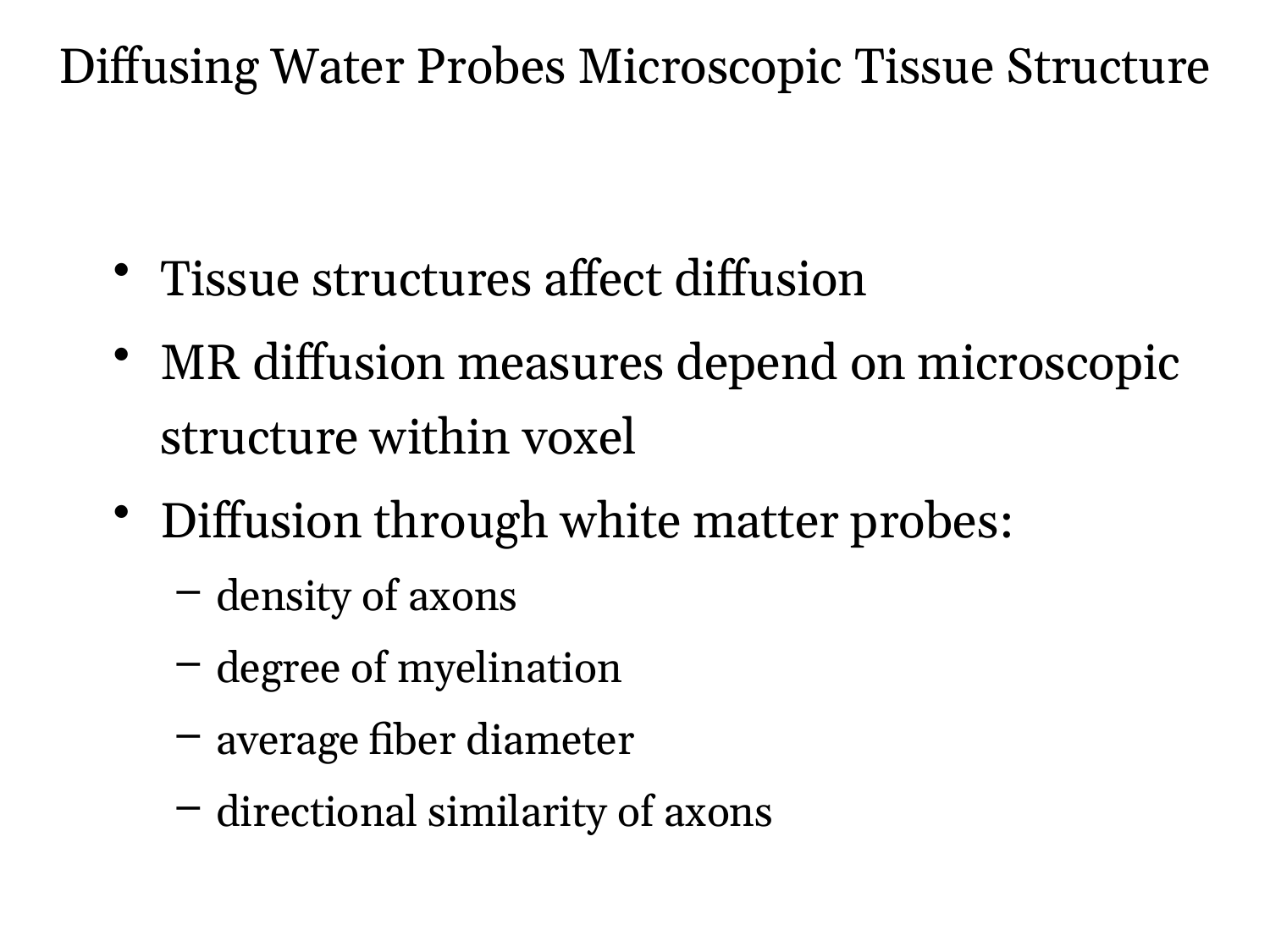

# Diffusing Water Probes Microscopic Tissue Structure
Tissue structures affect diffusion
MR diffusion measures depend on microscopic structure within voxel
Diffusion through white matter probes:
density of axons
degree of myelination
average fiber diameter
directional similarity of axons